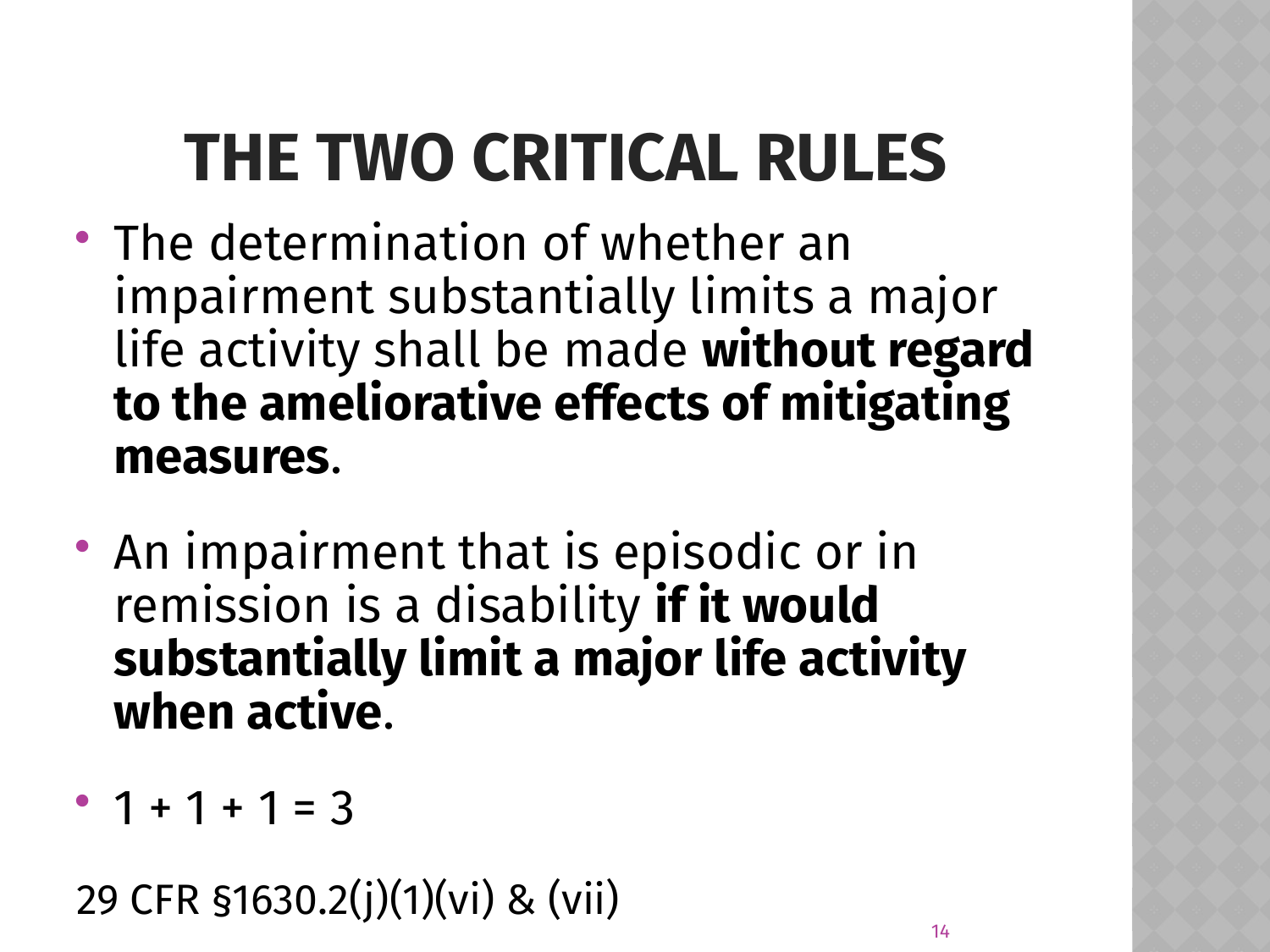

# The Two CRITICAL RuleS
The determination of whether an impairment substantially limits a major life activity shall be made without regard to the ameliorative effects of mitigating measures.
An impairment that is episodic or in remission is a disability if it would substantially limit a major life activity when active.
1 + 1 + 1 = 3
29 CFR §1630.2(j)(1)(vi) & (vii)
14